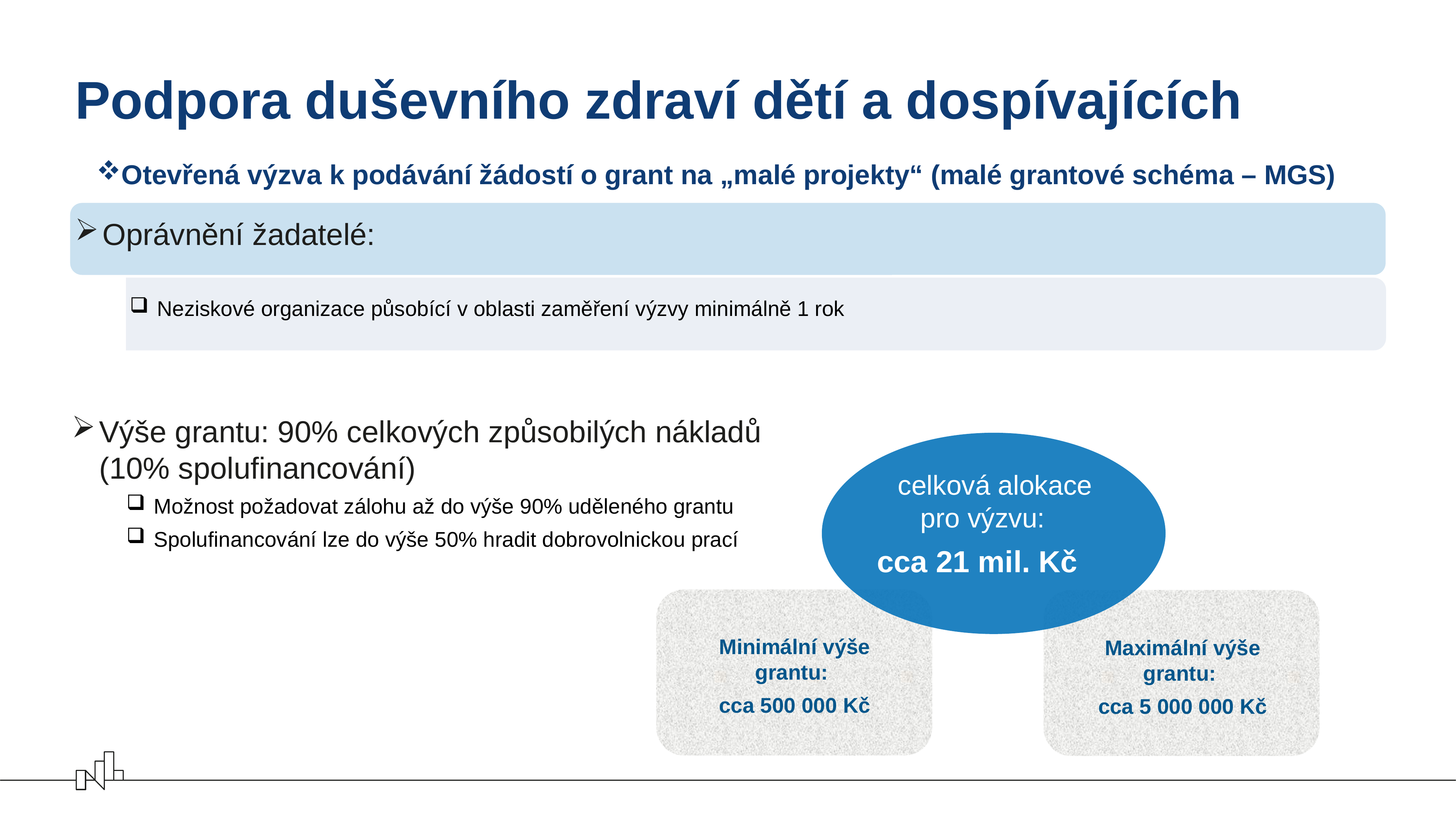

# Podpora duševního zdraví dětí a dospívajících
Otevřená výzva k podávání žádostí o grant na „malé projekty“ (malé grantové schéma – MGS)

Oprávnění žadatelé:

Neziskové organizace působící v oblasti zaměření výzvy minimálně 1 rok

Výše grantu: 90% celkových způsobilých nákladů (10% spolufinancování)
Možnost požadovat zálohu až do výše 90% uděleného grantu
Spolufinancování lze do výše 50% hradit dobrovolnickou prací

     celková alokace
        pro výzvu:

  cca 21 mil. Kč

Minimální výše grantu:
cca 500 000 Kč
Maximální výše grantu:
cca 5 000 000 Kč